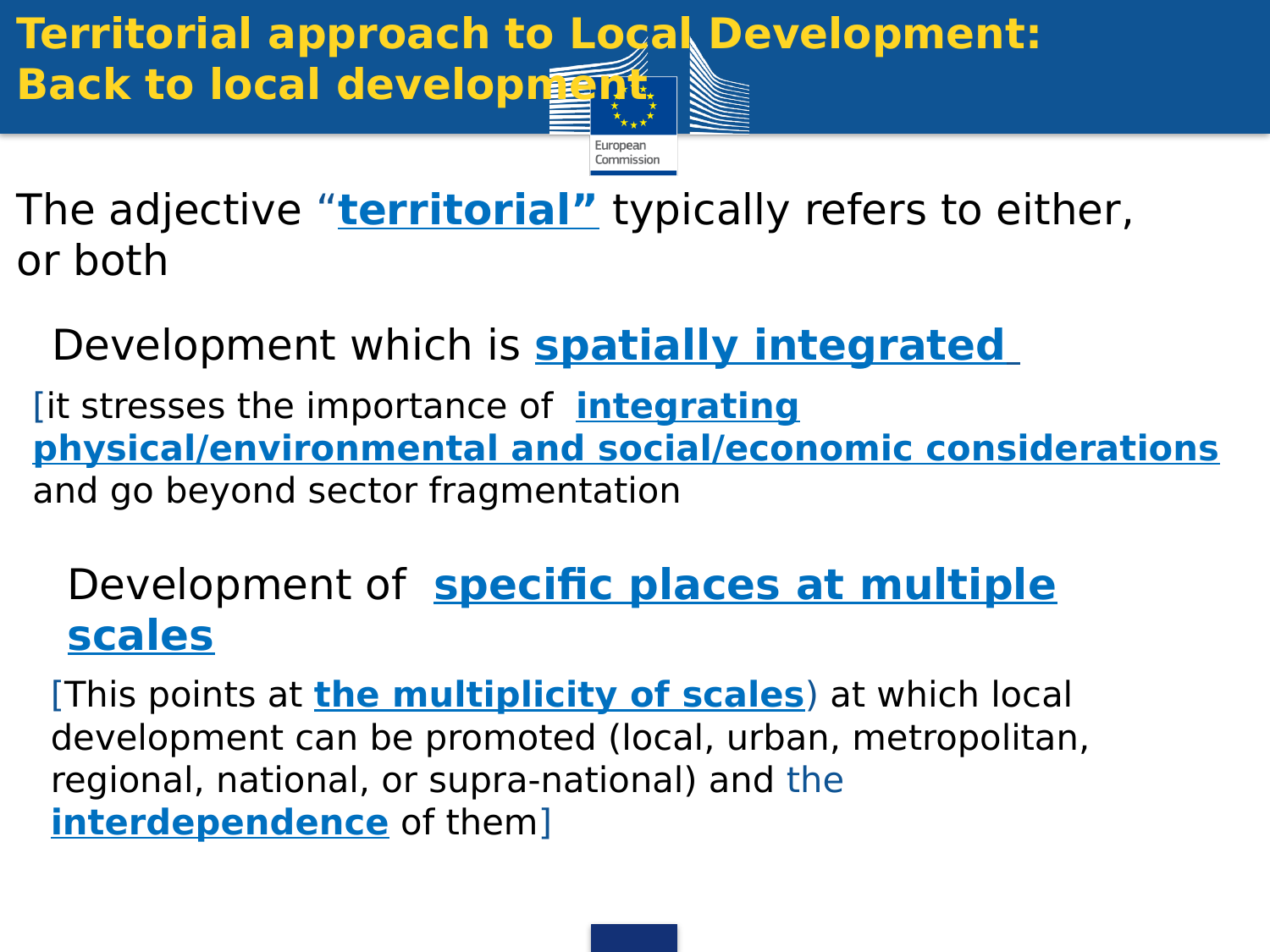

Territorial approach to Local Development: Back to local development
The adjective “territorial” typically refers to either, or both

Development which is spatially integrated

[it stresses the importance of  integrating physical/environmental and social/economic considerations and go beyond sector fragmentation

Development of  specific places at multiple scales

[This points at the multiplicity of scales) at which local development can be promoted (local, urban, metropolitan, regional, national, or supra-national) and the interdependence of them]